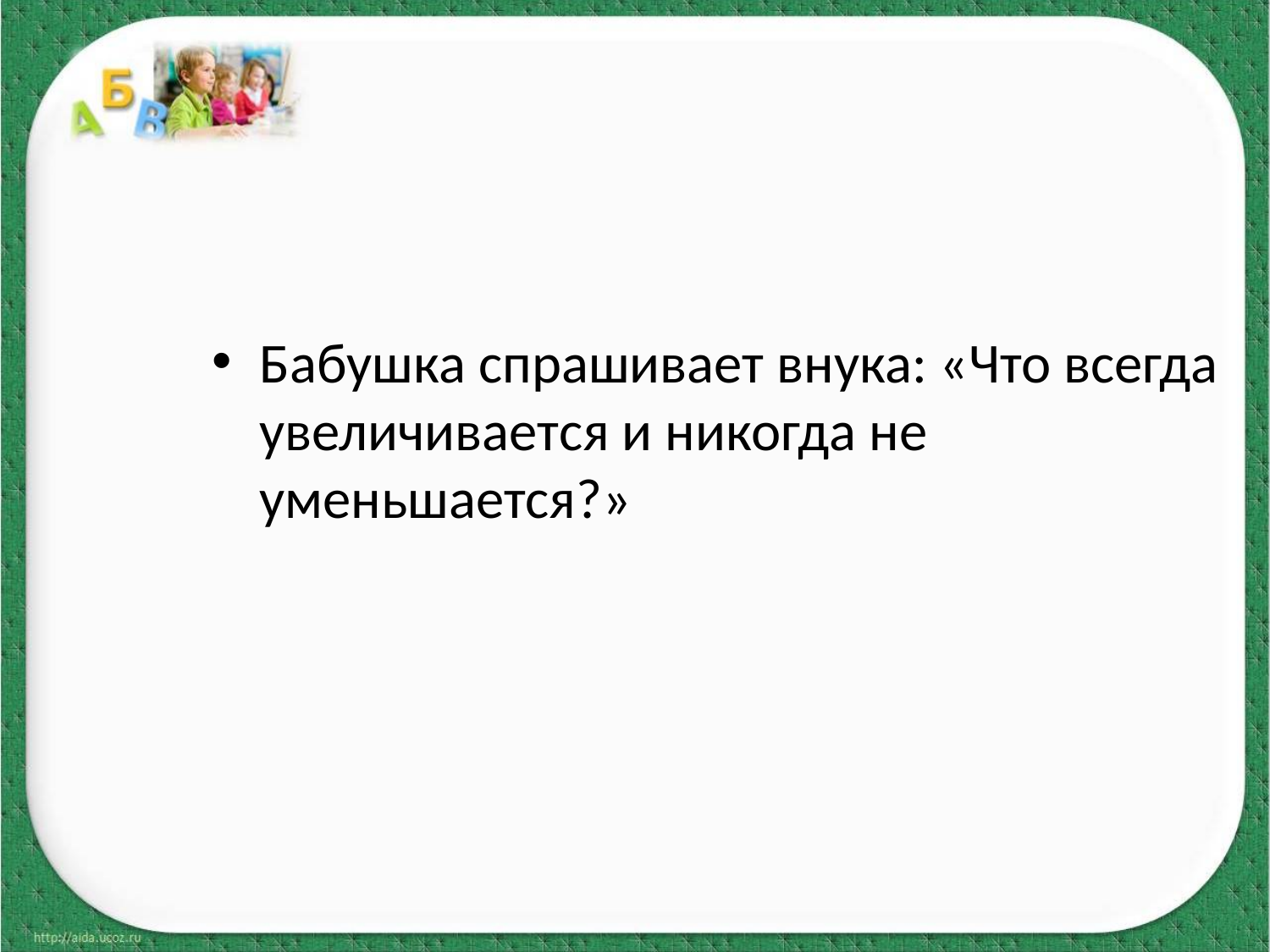

Бабушка спрашивает внука: «Что всегда увеличивается и никогда не уменьшается?»